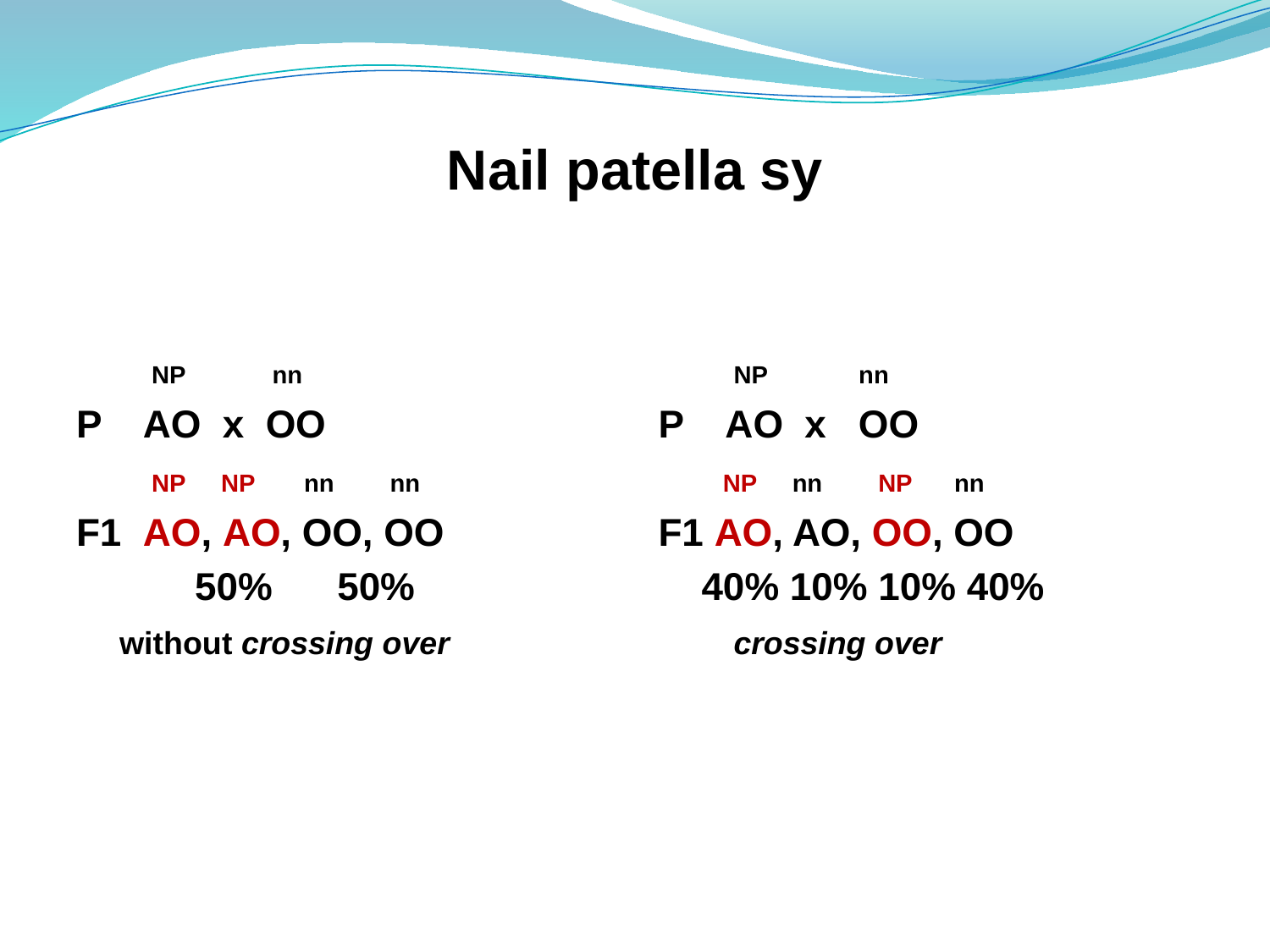

# Nail patella sy
       NP        nn
P    AO  x  OO
       NP     NP       nn        nn
F1  AO, AO, OO, OO
           50%      50%
    without crossing over
       NP             nn
P    AO  x   OO
      NP     nn        NP      nn
F1 AO, AO, OO, OO
    40% 10% 10% 40%
       crossing over